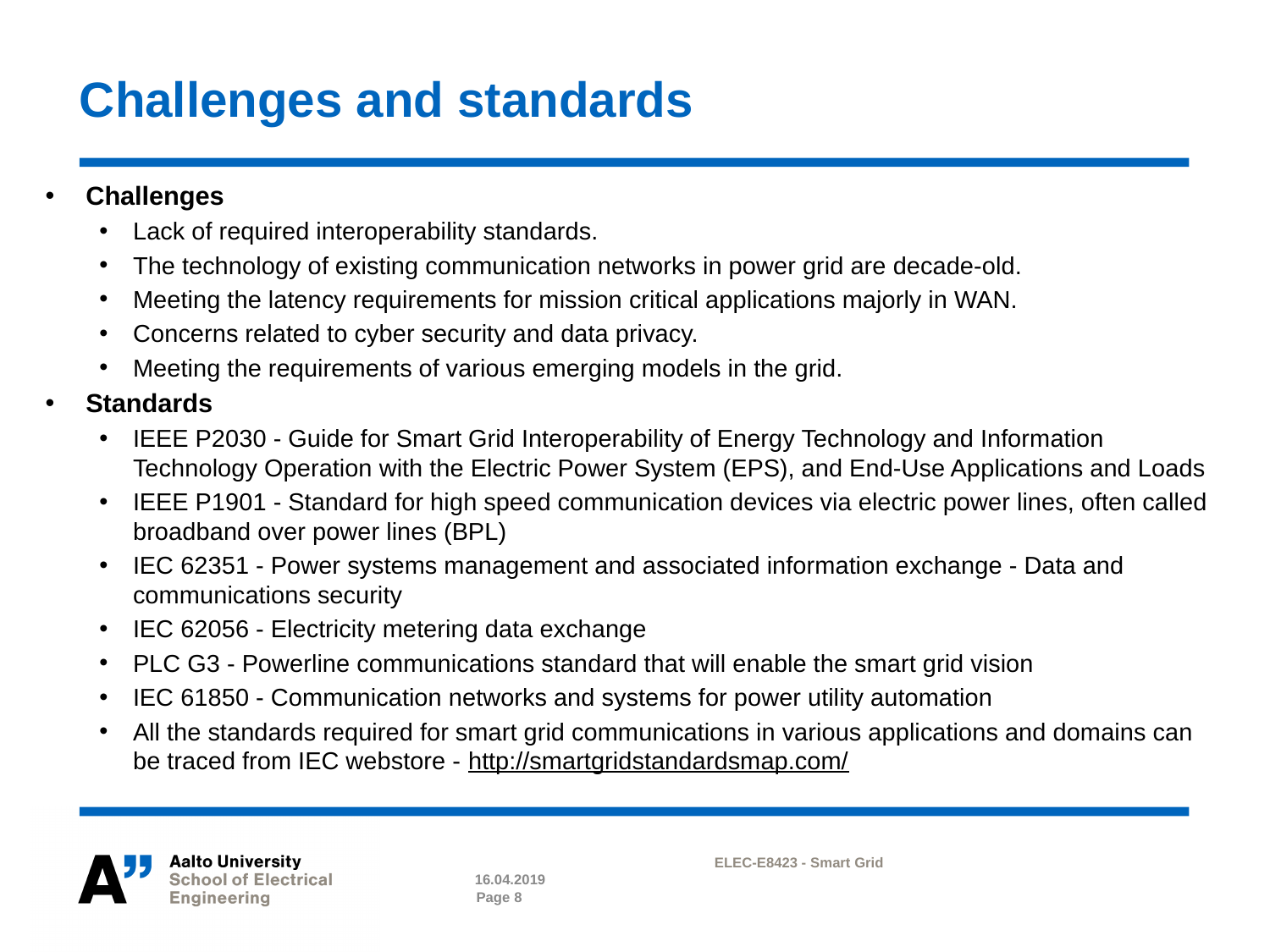

# Challenges and standards
Challenges
Lack of required interoperability standards.
The technology of existing communication networks in power grid are decade-old.
Meeting the latency requirements for mission critical applications majorly in WAN.
Concerns related to cyber security and data privacy.
Meeting the requirements of various emerging models in the grid.
Standards
IEEE P2030 - Guide for Smart Grid Interoperability of Energy Technology and Information Technology Operation with the Electric Power System (EPS), and End-Use Applications and Loads
IEEE P1901 - Standard for high speed communication devices via electric power lines, often called broadband over power lines (BPL)
IEC 62351 - Power systems management and associated information exchange - Data and communications security
IEC 62056 - Electricity metering data exchange
PLC G3 - Powerline communications standard that will enable the smart grid vision
IEC 61850 - Communication networks and systems for power utility automation
All the standards required for smart grid communications in various applications and domains can be traced from IEC webstore - http://smartgridstandardsmap.com/

ELEC-E8423 - Smart Grid

16.04.2019
Page 8